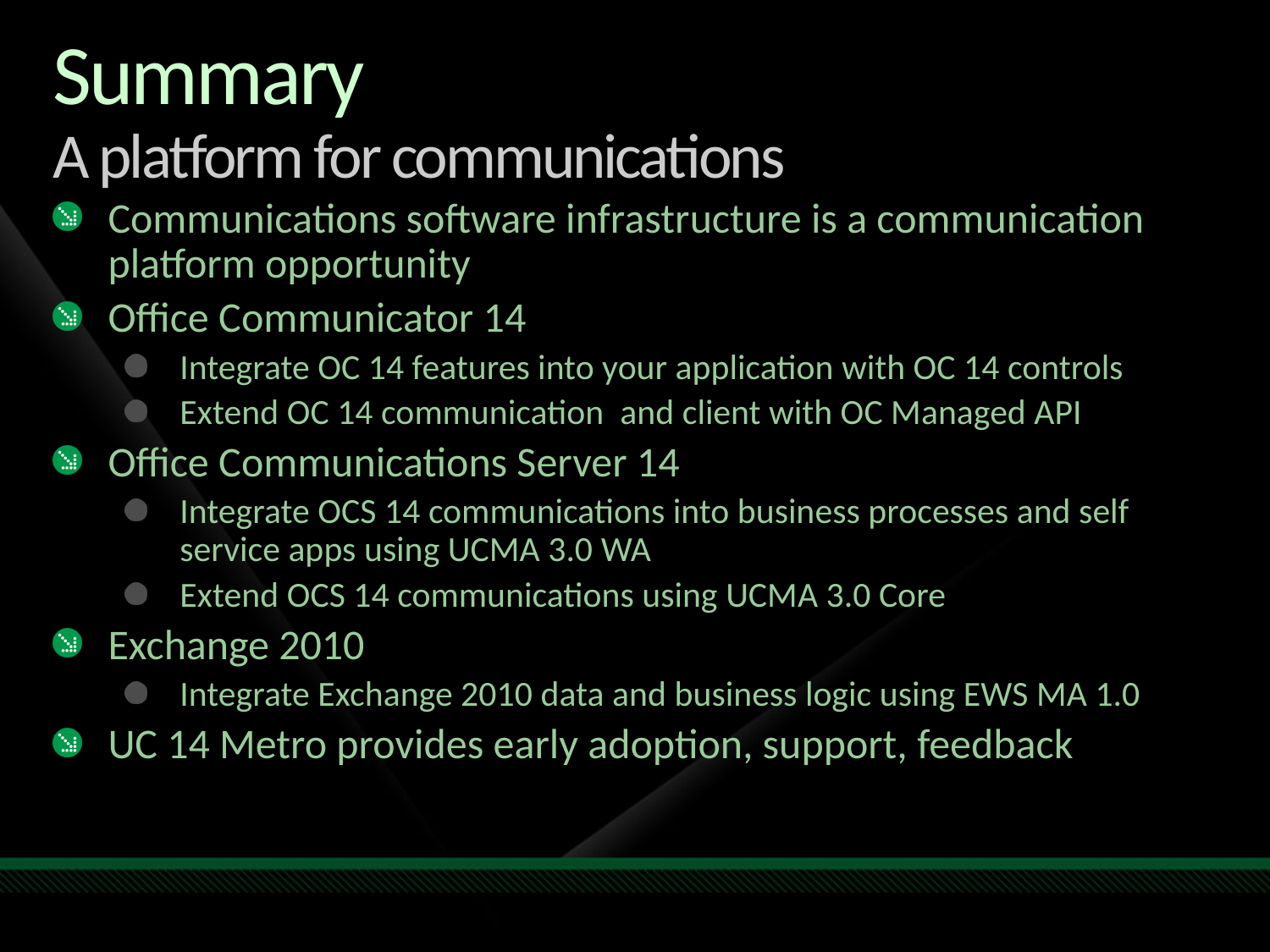

# Summary A platform for communications
Communications software infrastructure is a communication platform opportunity
Office Communicator 14
Integrate OC 14 features into your application with OC 14 controls
Extend OC 14 communication  and client with OC Managed API
Office Communications Server 14
Integrate OCS 14 communications into business processes and self service apps using UCMA 3.0 WA
Extend OCS 14 communications using UCMA 3.0 Core
Exchange 2010
Integrate Exchange 2010 data and business logic using EWS MA 1.0
UC 14 Metro provides early adoption, support, feedback